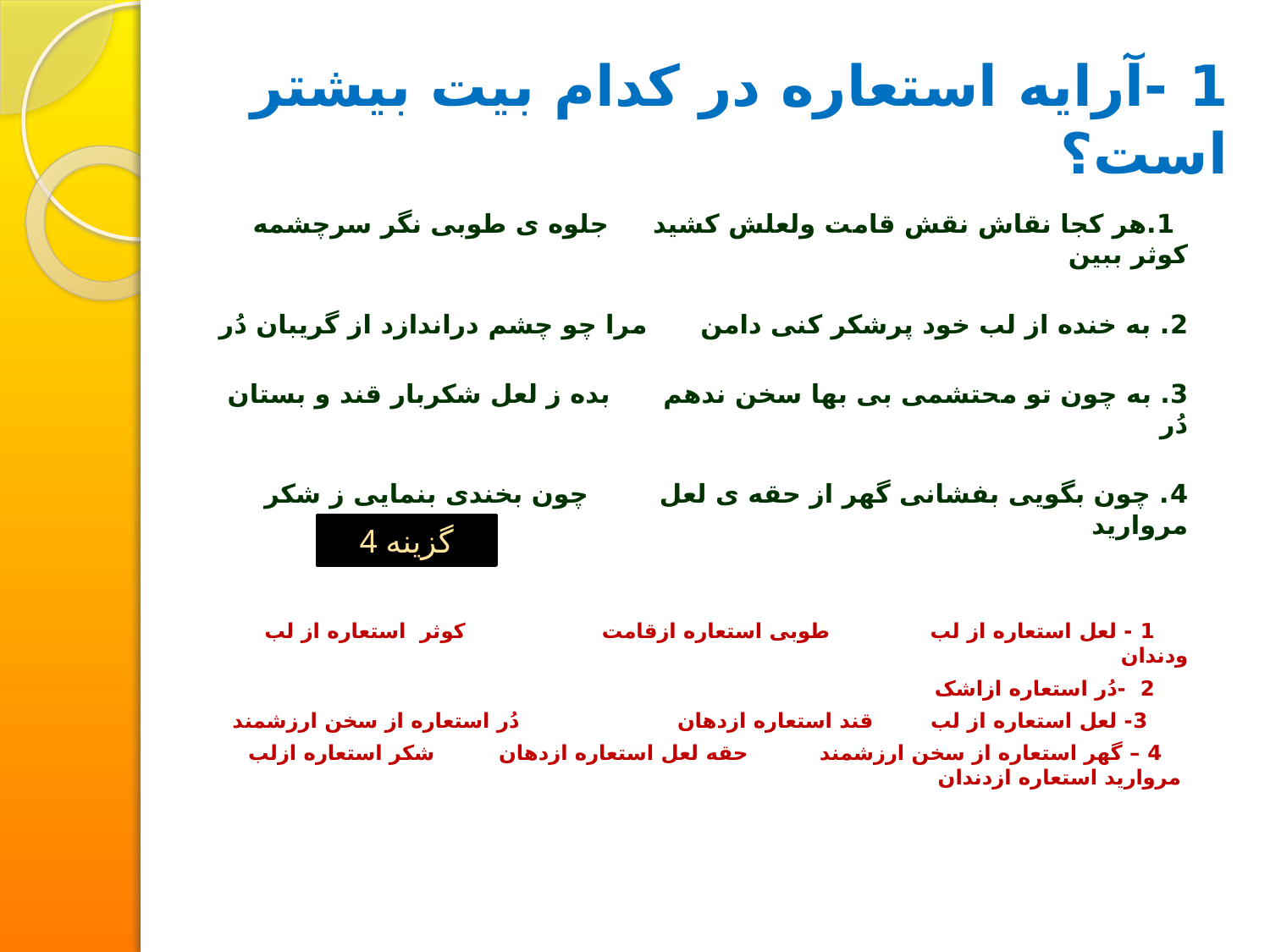

# 1 -آرایه استعاره در کدام بیت بیشتر است؟
     1.هر کجا نقاش نقش قامت ولعلش کشید     جلوه ی طوبی نگر سرچشمه کوثر ببین
2. به خنده از لب خود پرشکر کنی دامن      مرا چو چشم دراندازد از گریبان دُر
3. به چون تو محتشمی بی بها سخن ندهم      بده ز لعل شکربار قند و بستان دُر
4. چون بگویی بفشانی گهر از حقه ی لعل        چون بخندی بنمایی ز شکر مروارید

         1 - لعل استعاره از لب              طوبی استعاره ازقامت                   کوثر  استعاره از لب ودندان
         2  -دُر استعاره ازاشک
          3- لعل استعاره از لب        قند استعاره ازدهان                      دُر استعاره از سخن ارزشمند
        4 – گهر استعاره از سخن ارزشمند          حقه لعل استعاره ازدهان         شکر استعاره ازلب       مروارید استعاره ازدندان

گزینه 4